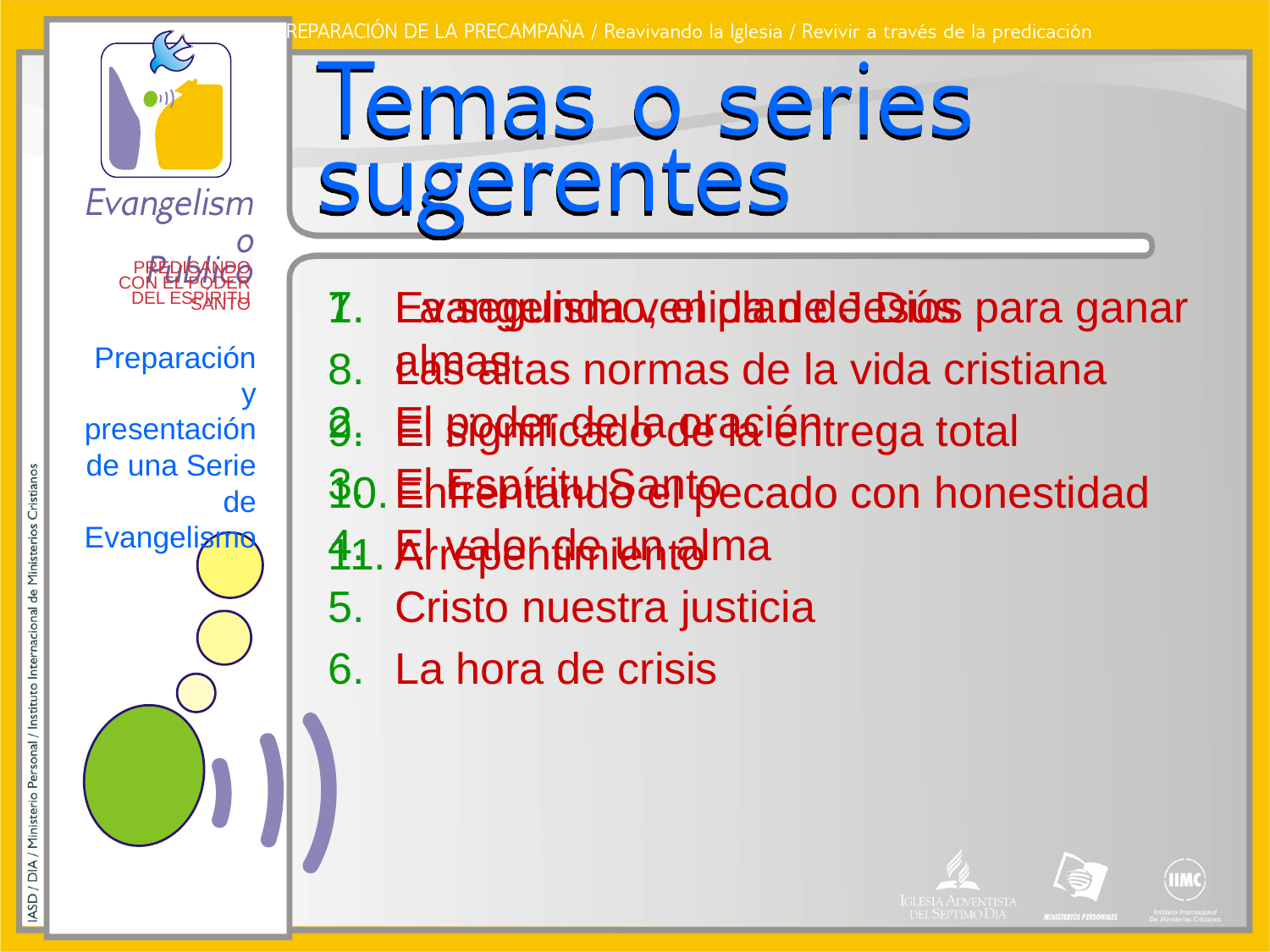

PREPARACIÓN DE LA PRECAMPAÑA / Reavivando la Iglesia / Revivir a través de la predicación
# Temas o series sugerentes
Evangelismo, el plan de Dios para ganar almas
El poder de la oración
El Espíritu Santo
El valor de un alma
Cristo nuestra justicia
La hora de crisis

La segunda venida de Jesús
Las altas normas de la vida cristiana
El significado de la entrega total
Enfrentando el pecado con honestidad
Arrepentimiento